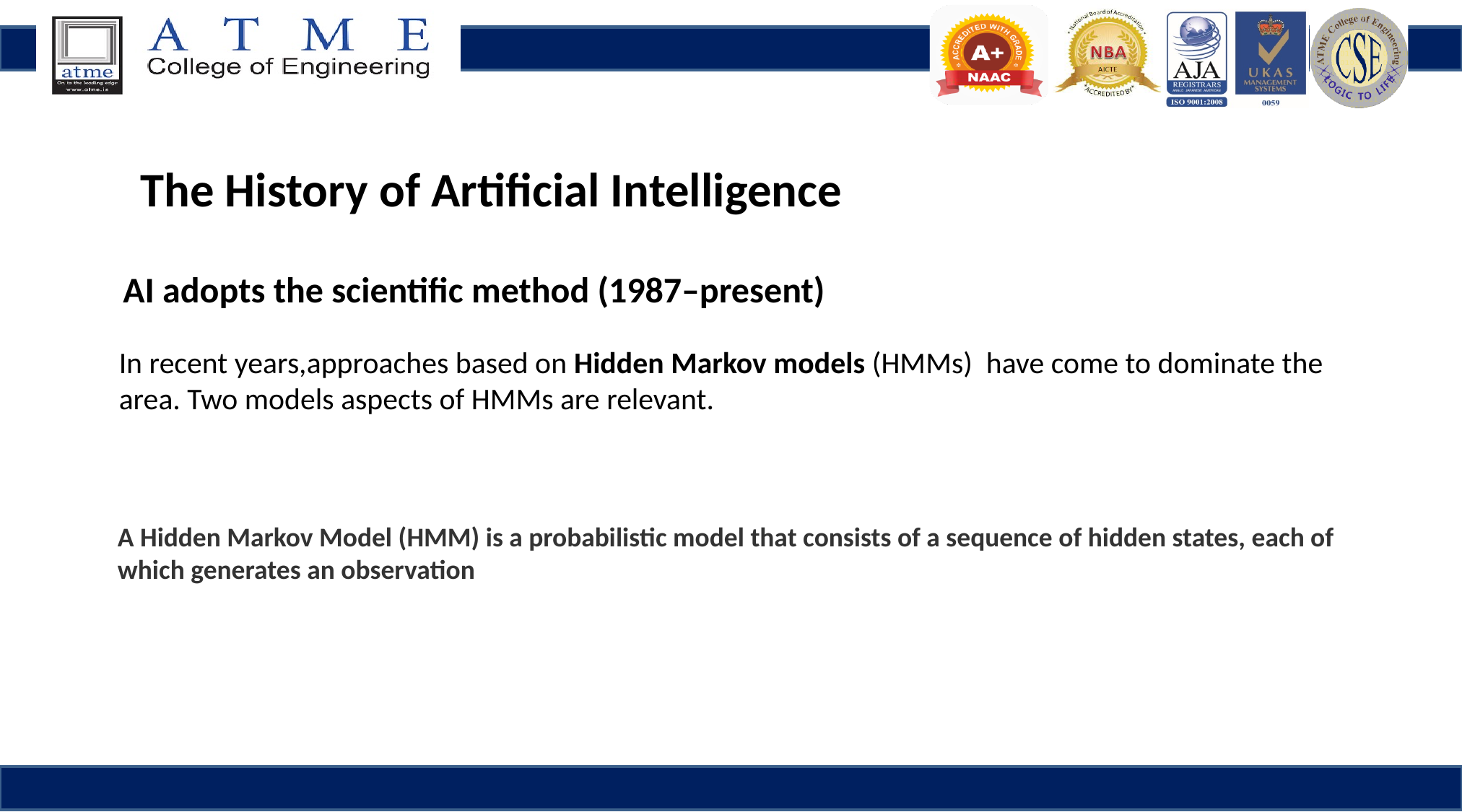

The History of Artificial Intelligence
AI adopts the scientific method (1987–present)
In recent years,approaches based on Hidden Markov models (HMMs)  have come to dominate the area. Two models aspects of HMMs are relevant.

A Hidden Markov Model (HMM) is a probabilistic model that consists of a sequence of hidden states, each of which generates an observation